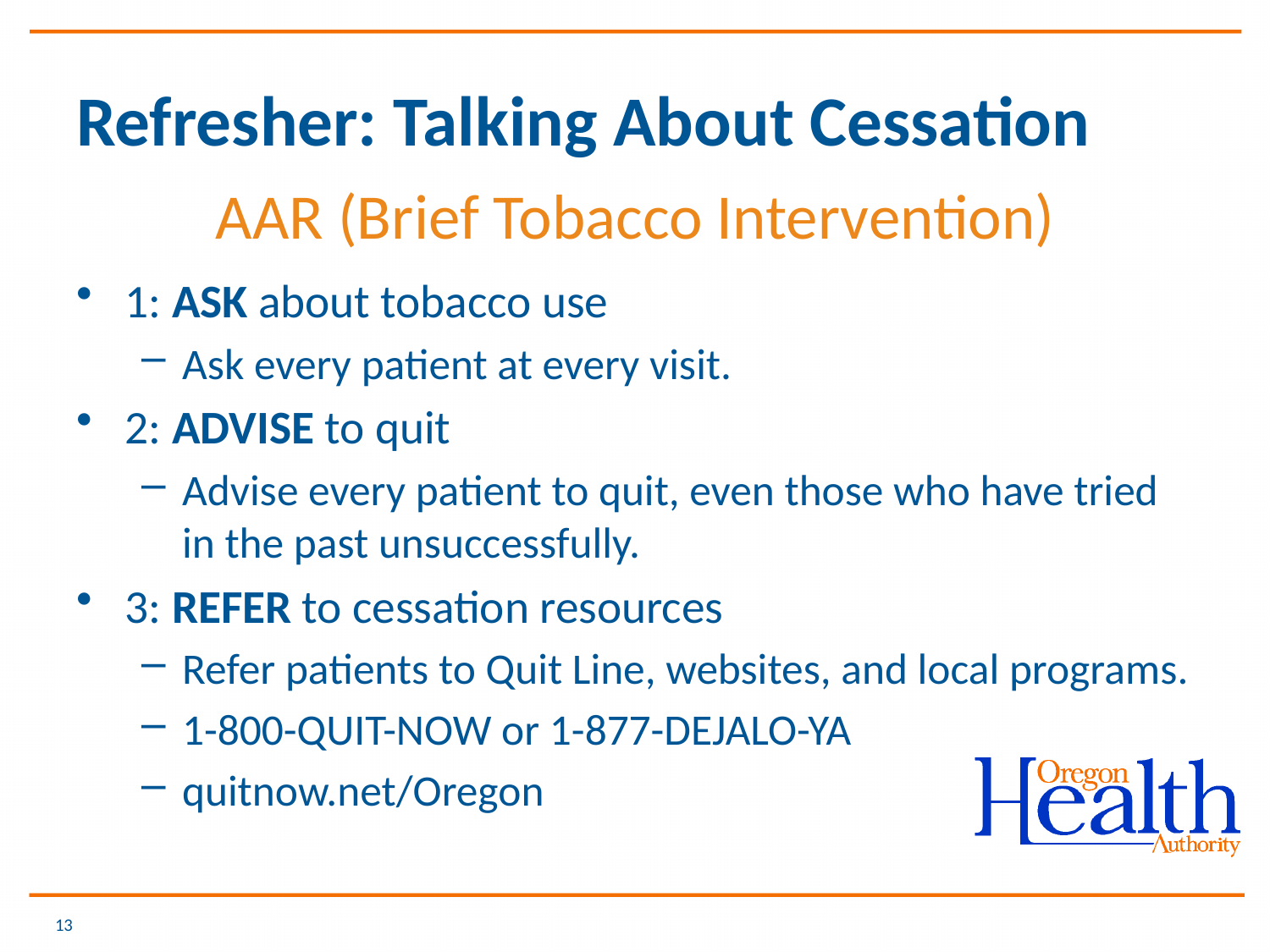

# Refresher: Talking About Cessation
AAR (Brief Tobacco Intervention)
1: ASK about tobacco use
Ask every patient at every visit.
2: ADVISE to quit
Advise every patient to quit, even those who have tried in the past unsuccessfully.
3: REFER to cessation resources
Refer patients to Quit Line, websites, and local programs.
1-800-QUIT-NOW or 1-877-DEJALO-YA
quitnow.net/Oregon
13